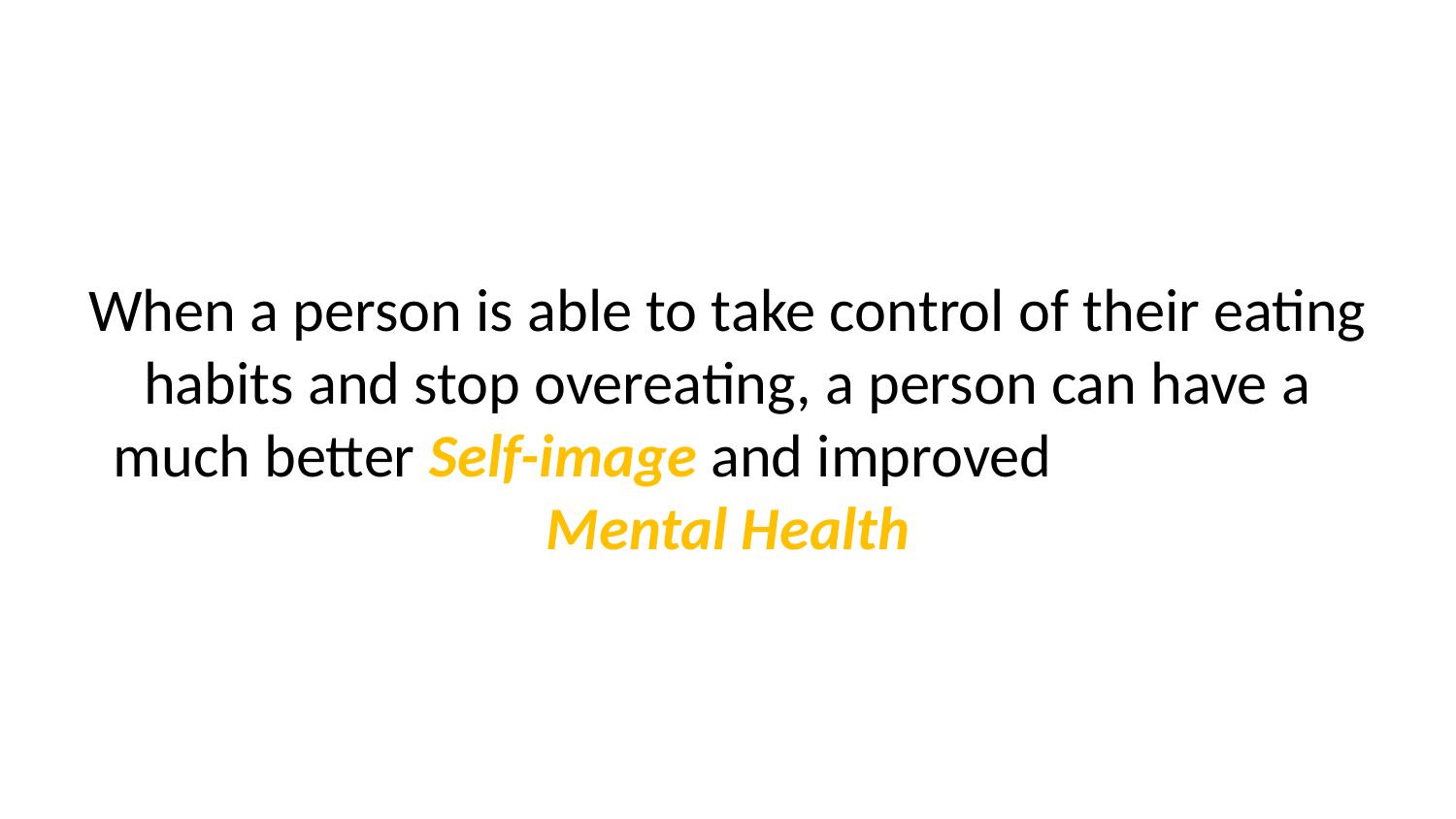

When a person is able to take control of their eating habits and stop overeating, a person can have a much better Self-image and improved                      Mental Health